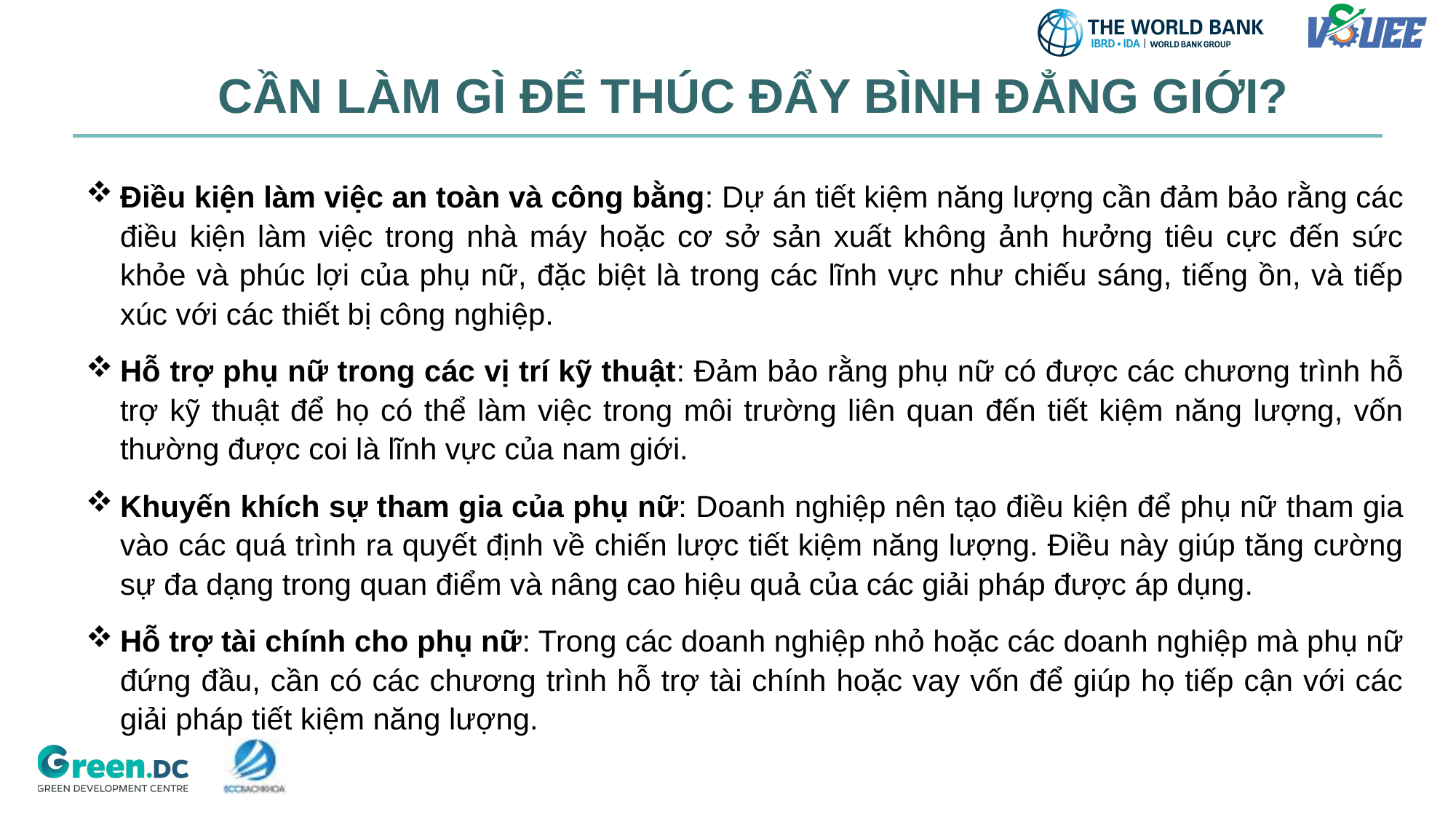

CẦN LÀM GÌ ĐỂ THÚC ĐẨY BÌNH ĐẲNG GIỚI?
Điều kiện làm việc an toàn và công bằng: Dự án tiết kiệm năng lượng cần đảm bảo rằng các điều kiện làm việc trong nhà máy hoặc cơ sở sản xuất không ảnh hưởng tiêu cực đến sức khỏe và phúc lợi của phụ nữ, đặc biệt là trong các lĩnh vực như chiếu sáng, tiếng ồn, và tiếp xúc với các thiết bị công nghiệp.
Hỗ trợ phụ nữ trong các vị trí kỹ thuật: Đảm bảo rằng phụ nữ có được các chương trình hỗ trợ kỹ thuật để họ có thể làm việc trong môi trường liên quan đến tiết kiệm năng lượng, vốn thường được coi là lĩnh vực của nam giới.
Khuyến khích sự tham gia của phụ nữ: Doanh nghiệp nên tạo điều kiện để phụ nữ tham gia vào các quá trình ra quyết định về chiến lược tiết kiệm năng lượng. Điều này giúp tăng cường sự đa dạng trong quan điểm và nâng cao hiệu quả của các giải pháp được áp dụng.
Hỗ trợ tài chính cho phụ nữ: Trong các doanh nghiệp nhỏ hoặc các doanh nghiệp mà phụ nữ đứng đầu, cần có các chương trình hỗ trợ tài chính hoặc vay vốn để giúp họ tiếp cận với các giải pháp tiết kiệm năng lượng.